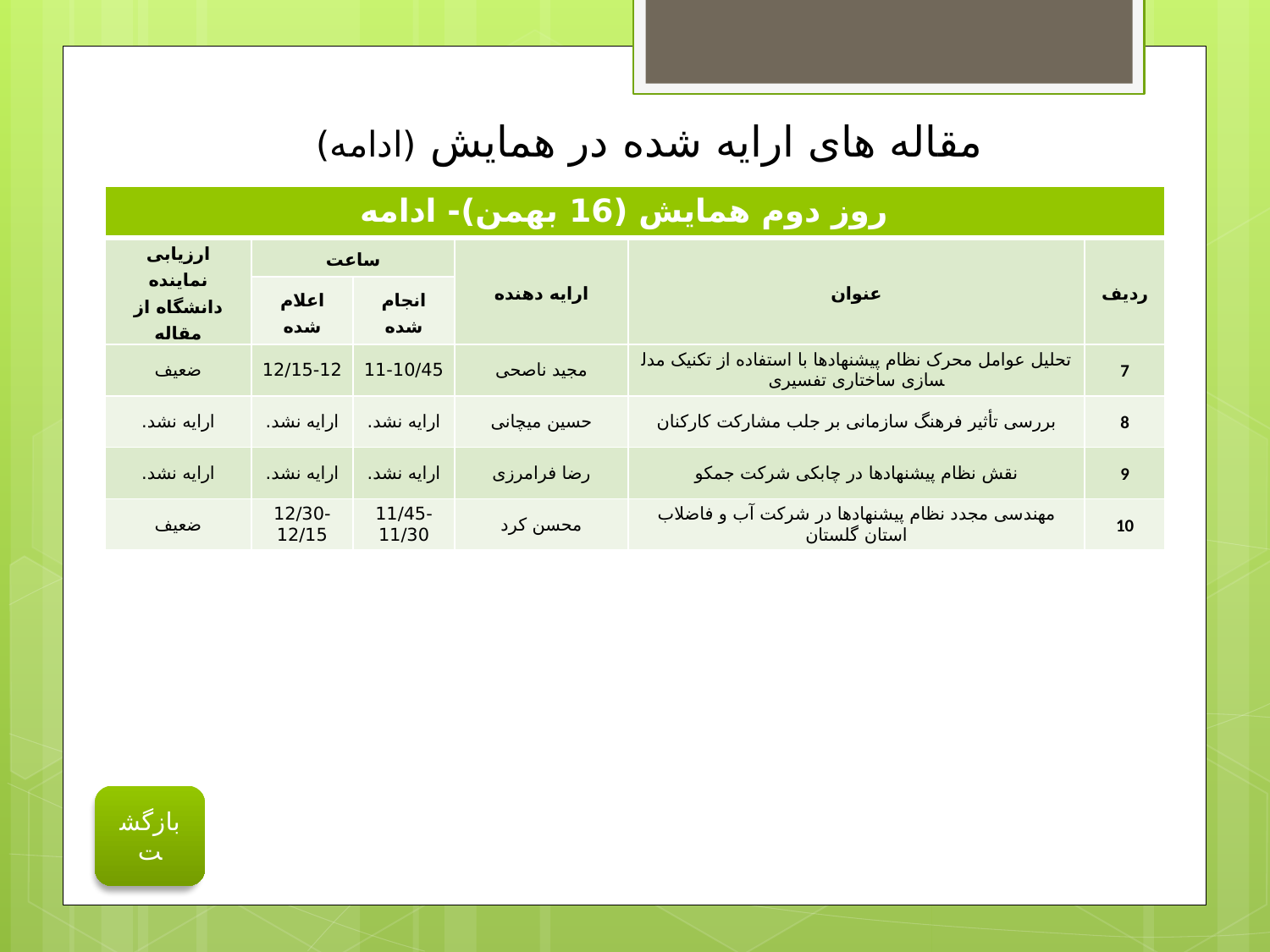

# مقاله های ارایه شده در همایش (ادامه)
| روز دوم همایش (16 بهمن)- ادامه |  |  |  |  |  |
| --- | --- | --- | --- | --- | --- |
| ارزیابی نماینده دانشگاه از مقاله | ساعت |  | ارایه دهنده | عنوان | ردیف |
|  | اعلام شده | انجام شده |  |  |  |
| ضعیف | 12/15-12 | 11-10/45 | مجید ناصحی | تحلیل عوامل محرک نظام پیشنهادها با استفاده از تکنیک مدل­سازی ساختاری تفسیری | 7 |
| ارایه نشد. | ارایه نشد. | ارایه نشد. | حسین میچانی | بررسی تأثیر فرهنگ سازمانی بر جلب مشارکت کارکنان | 8 |
| ارایه نشد. | ارایه نشد. | ارایه نشد. | رضا فرامرزی | نقش نظام پیشنهادها در چابکی شرکت جمکو | 9 |
| ضعیف | 12/30-12/15 | 11/45-11/30 | محسن کرد | مهندسی مجدد نظام پیشنهادها در شرکت آب و فاضلاب استان گلستان | 10 |
بازگشت